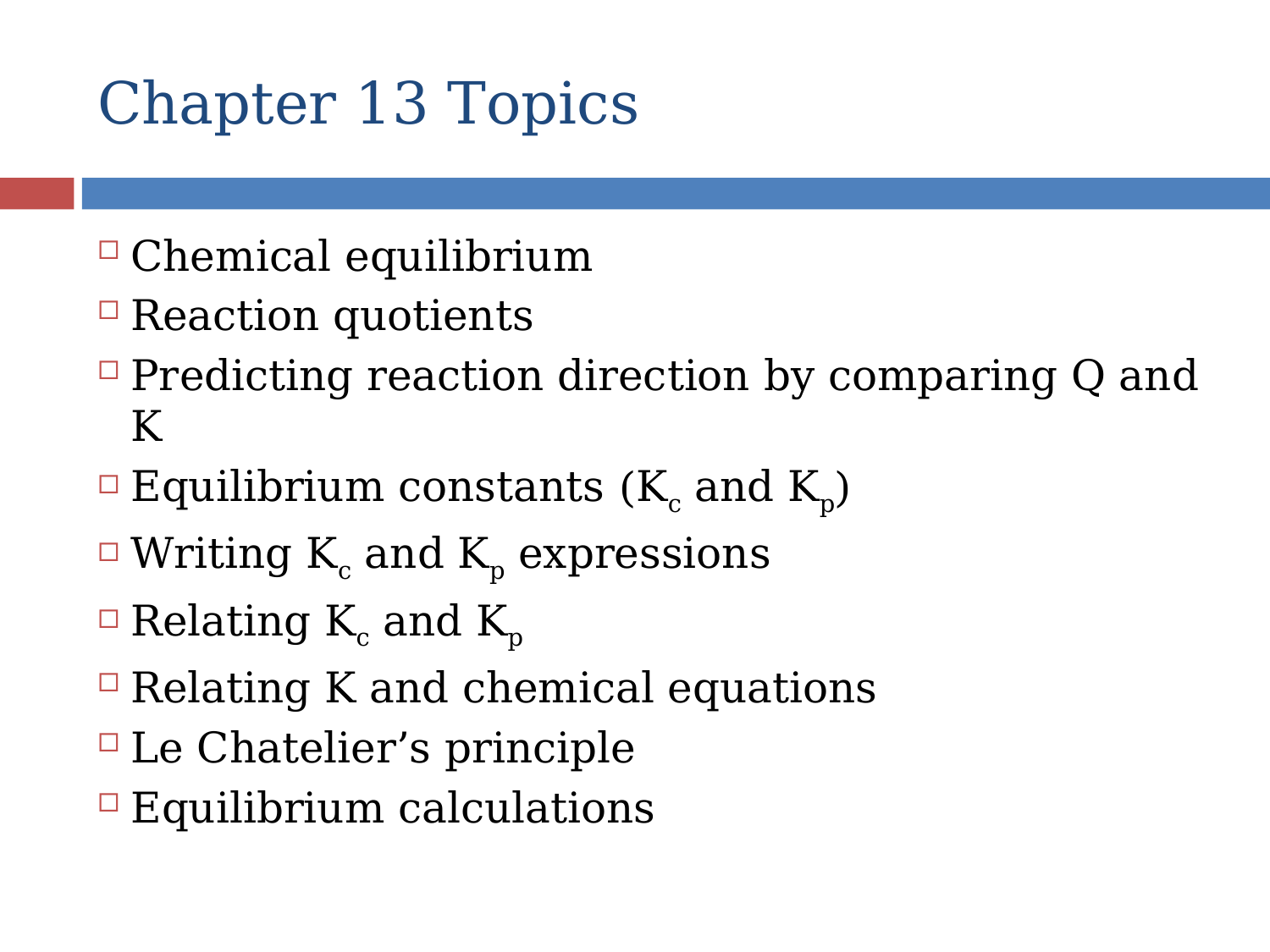

# Chapter 13 Topics
Chemical equilibrium
Reaction quotients
Predicting reaction direction by comparing Q and K
Equilibrium constants (Kc and Kp)
Writing Kc and Kp expressions
Relating Kc and Kp
Relating K and chemical equations
Le Chatelier’s principle
Equilibrium calculations